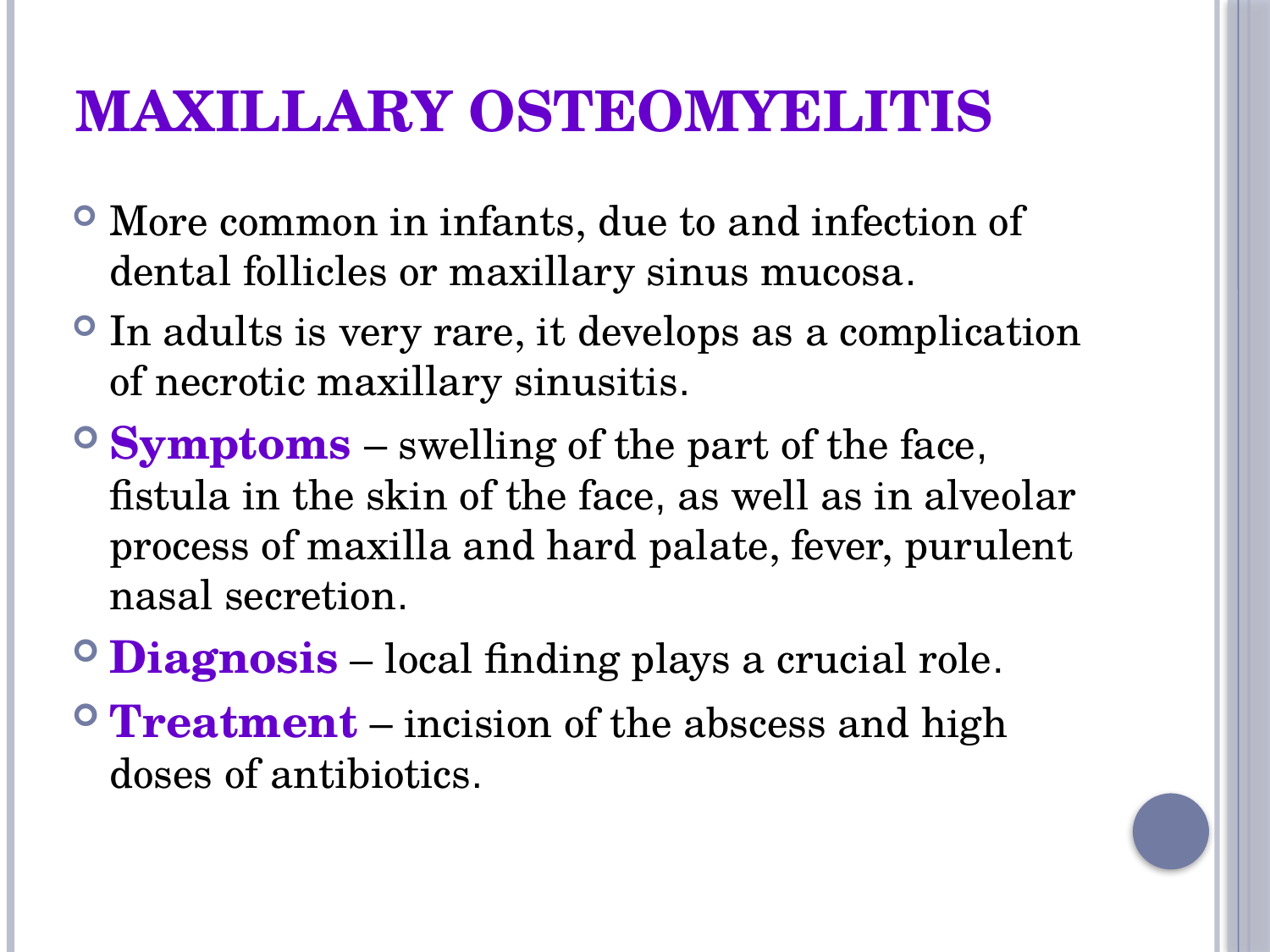

# Maxillary osteomyelitis
More common in infants, due to and infection of dental follicles or maxillary sinus mucosa.
In adults is very rare, it develops as a complication of necrotic maxillary sinusitis.
Symptoms – swelling of the part of the face, fistula in the skin of the face, as well as in alveolar process of maxilla and hard palate, fever, purulent nasal secretion.
Diagnosis – local finding plays a crucial role.
Treatment – incision of the abscess and high doses of antibiotics.